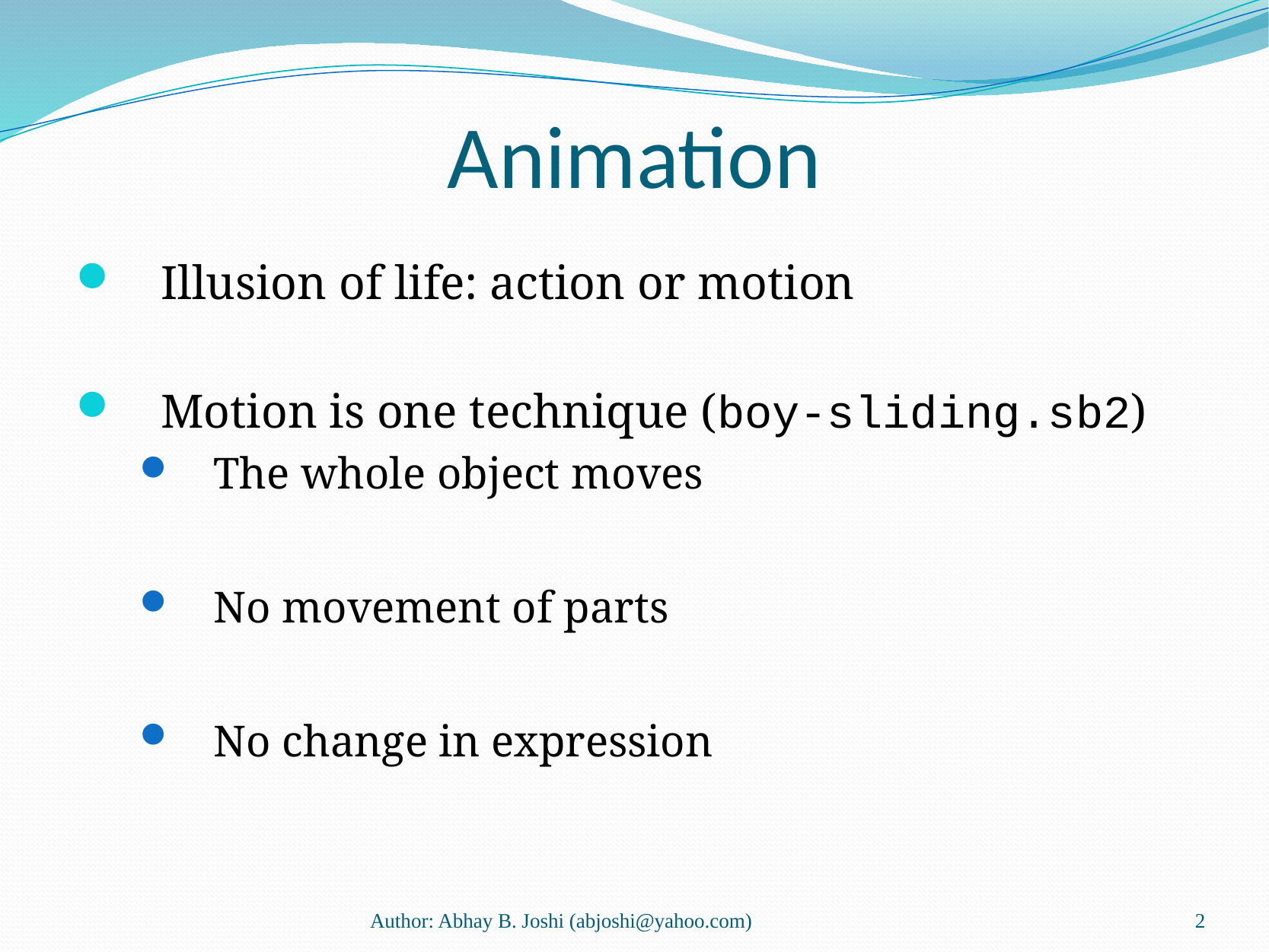

# Animation
Illusion of life: action or motion

Motion is one technique (boy-sliding.sb2)
The whole object moves

No movement of parts

No change in expression
Author: Abhay B. Joshi (abjoshi@yahoo.com)
2